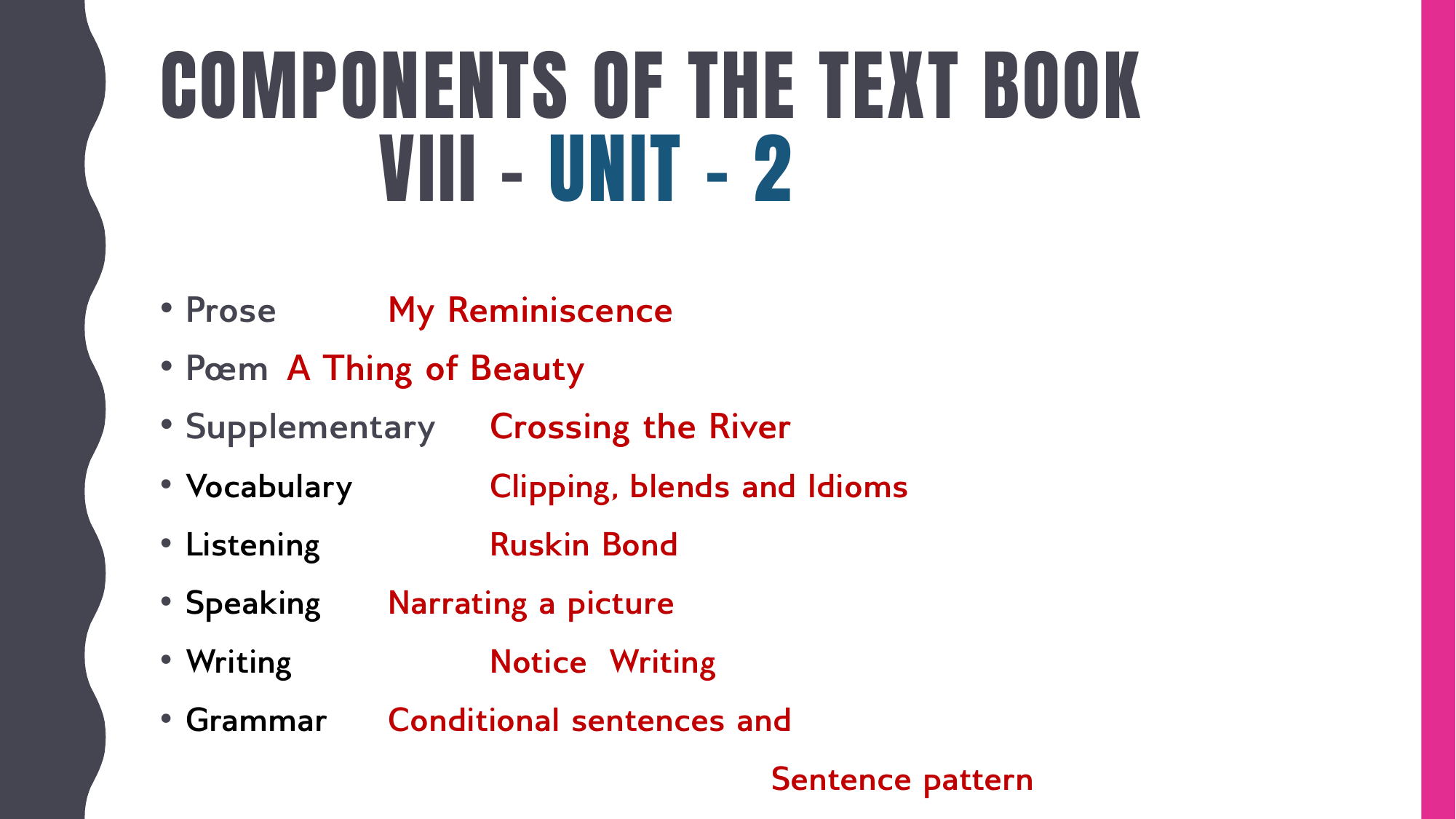

# Components of the text book VIII - Unit - 2
Prose      			My Reminiscence
Poem 			A Thing of Beauty
Supplementary 		Crossing the River
Vocabulary           		Clipping, blends and Idioms
Listening               	Ruskin Bond
Speaking			Narrating a picture
Writing                		Notice  Writing
Grammar			Conditional sentences and
                                                        Sentence pattern